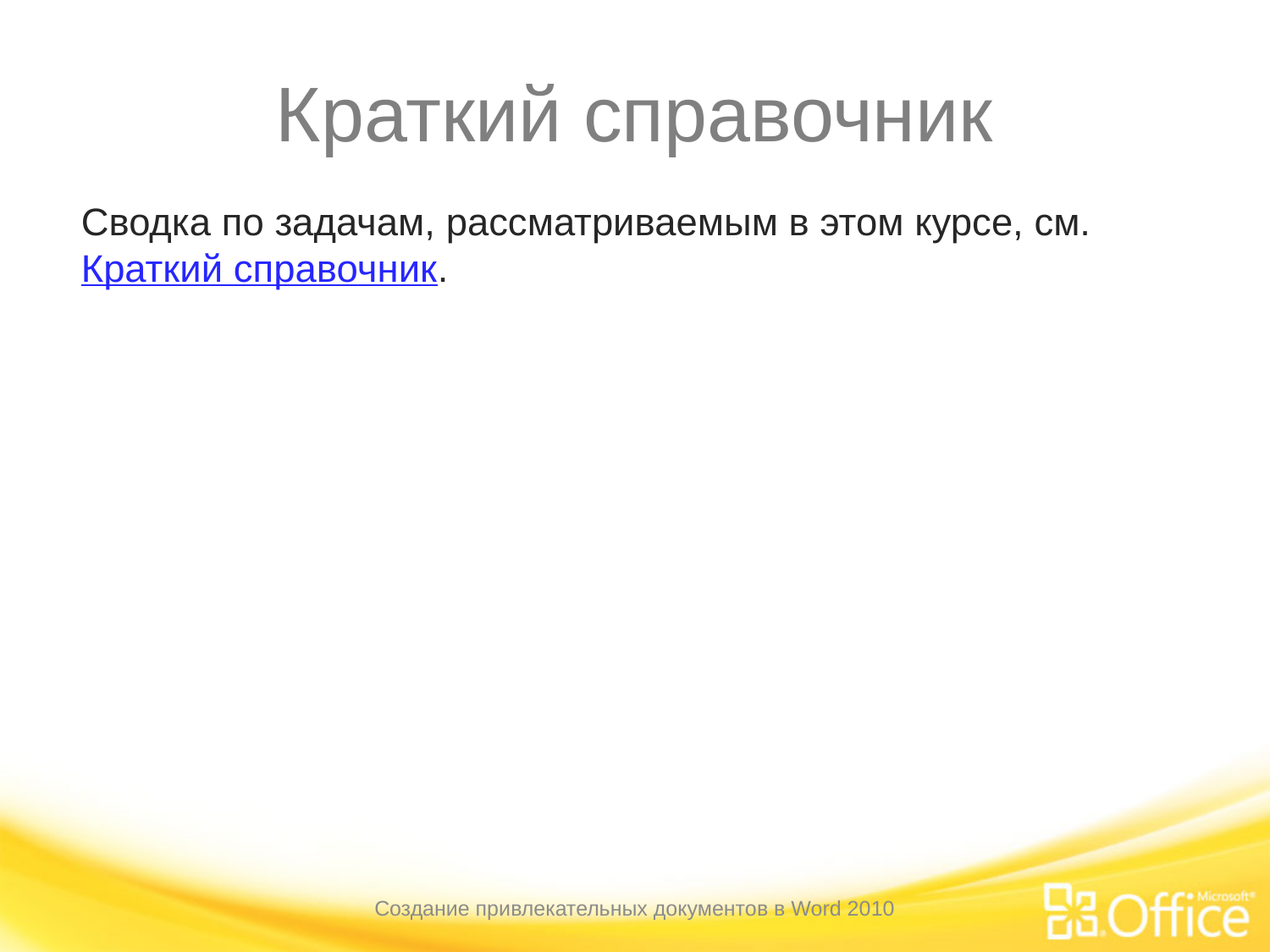

# Краткий справочник
Сводка по задачам, рассматриваемым в этом курсе, см. Краткий справочник.
Создание привлекательных документов в Word 2010